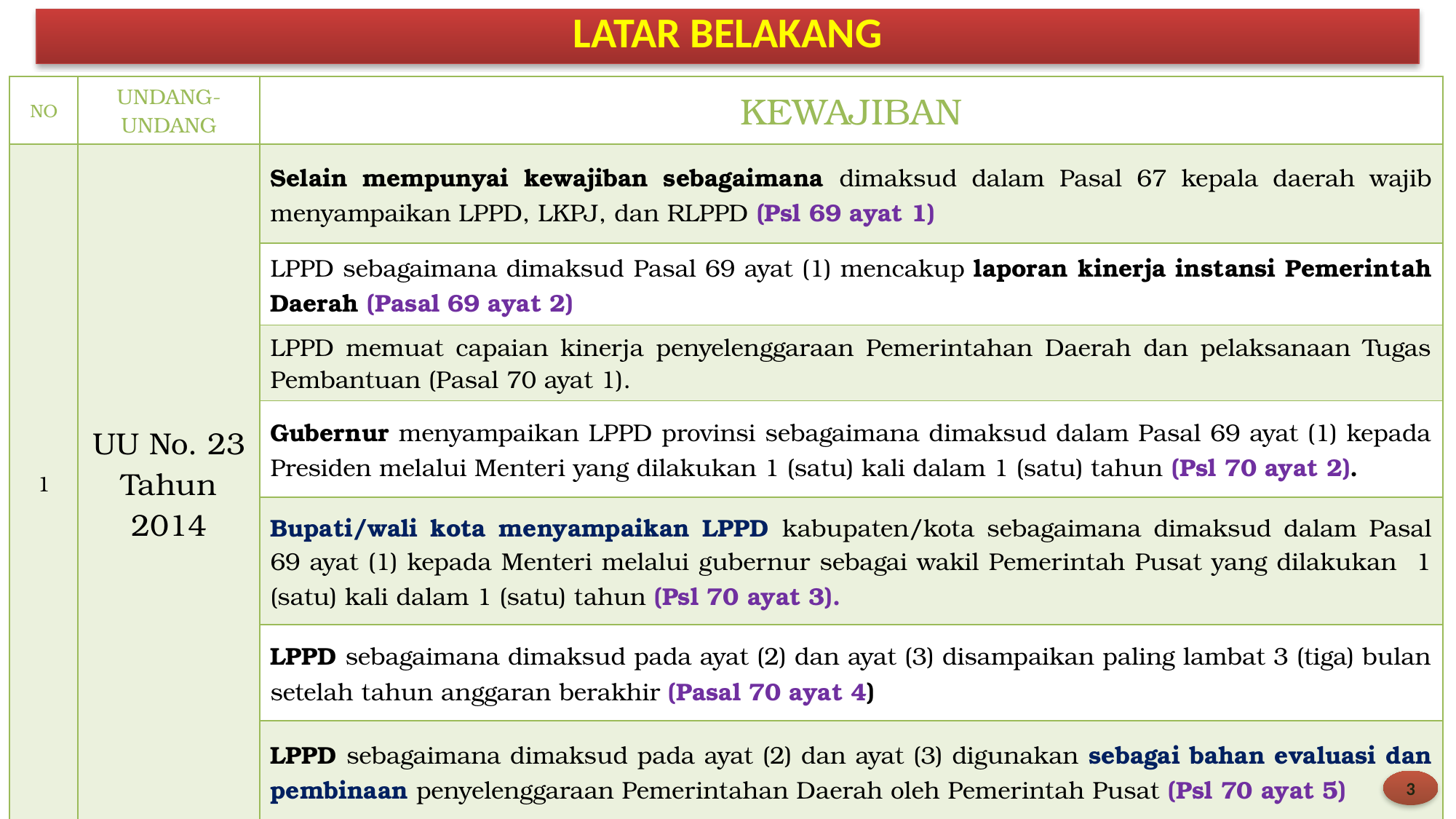

Latar belakang
| NO | UNDANG-UNDANG | KEWAJIBAN |
| --- | --- | --- |
| 1 | UU No. 23 Tahun 2014 | Selain mempunyai kewajiban sebagaimana dimaksud dalam Pasal 67 kepala daerah wajib menyampaikan LPPD, LKPJ, dan RLPPD (Psl 69 ayat 1) |
|  |  | LPPD sebagaimana dimaksud Pasal 69 ayat (1) mencakup laporan kinerja instansi Pemerintah Daerah (Pasal 69 ayat 2) |
|  |  | LPPD memuat capaian kinerja penyelenggaraan Pemerintahan Daerah dan pelaksanaan Tugas Pembantuan (Pasal 70 ayat 1). |
|  |  | Gubernur menyampaikan LPPD provinsi sebagaimana dimaksud dalam Pasal 69 ayat (1) kepada Presiden melalui Menteri yang dilakukan 1 (satu) kali dalam 1 (satu) tahun (Psl 70 ayat 2). |
|  |  | Bupati/wali kota menyampaikan LPPD kabupaten/kota sebagaimana dimaksud dalam Pasal 69 ayat (1) kepada Menteri melalui gubernur sebagai wakil Pemerintah Pusat yang dilakukan 1 (satu) kali dalam 1 (satu) tahun (Psl 70 ayat 3). |
|  |  | LPPD sebagaimana dimaksud pada ayat (2) dan ayat (3) disampaikan paling lambat 3 (tiga) bulan setelah tahun anggaran berakhir (Pasal 70 ayat 4) |
|  |  | LPPD sebagaimana dimaksud pada ayat (2) dan ayat (3) digunakan sebagai bahan evaluasi dan pembinaan penyelenggaraan Pemerintahan Daerah oleh Pemerintah Pusat (Psl 70 ayat 5) |